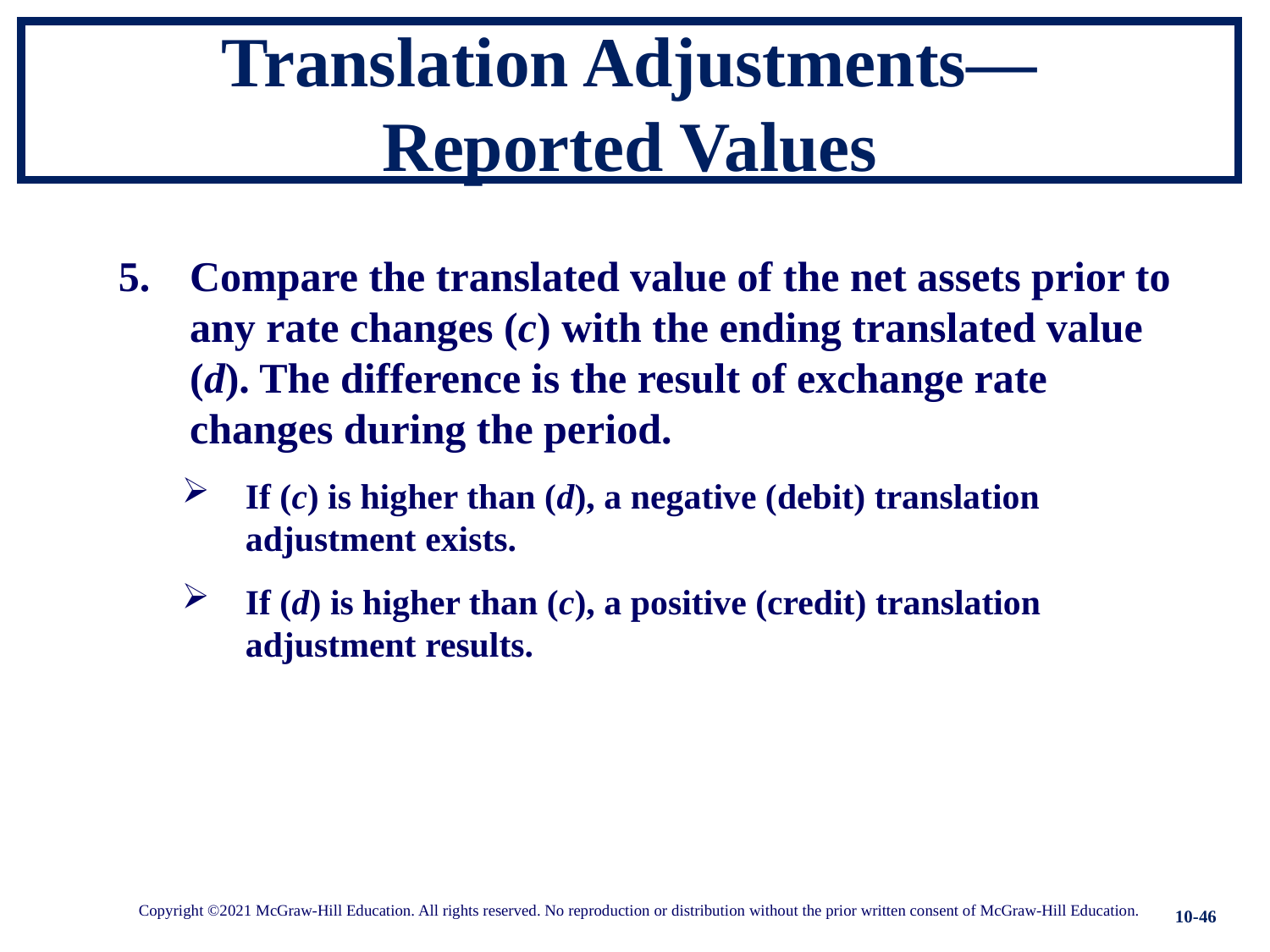

# Translation Adjustments— Reported Values
Compare the translated value of the net assets prior to any rate changes (c) with the ending translated value (d). The difference is the result of exchange rate changes during the period.
If (c) is higher than (d), a negative (debit) translation adjustment exists.
If (d) is higher than (c), a positive (credit) translation adjustment results.
10-46
Copyright ©2021 McGraw-Hill Education. All rights reserved. No reproduction or distribution without the prior written consent of McGraw-Hill Education.